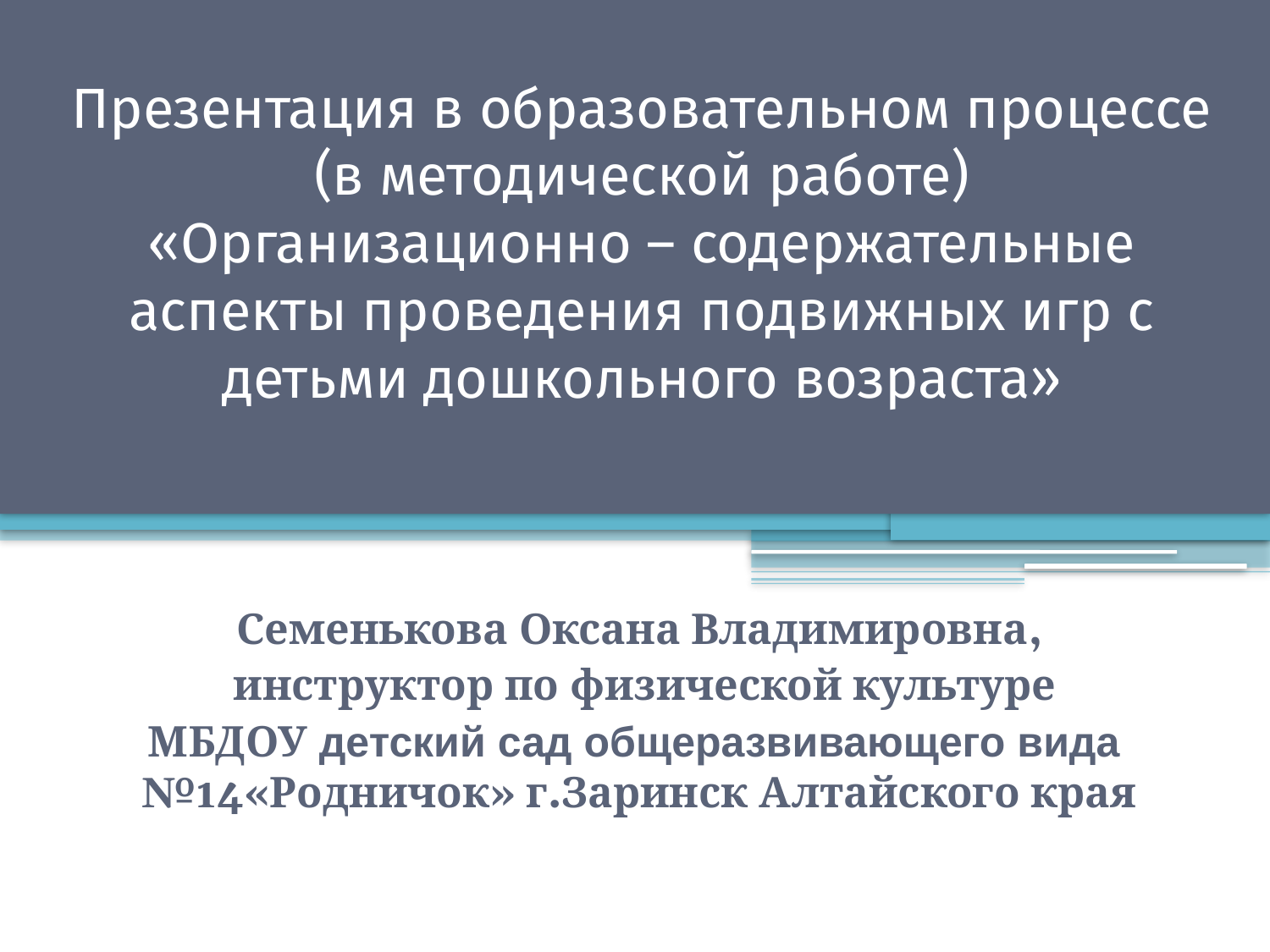

# Презентация в образовательном процессе (в методической работе) «Организационно – содержательные аспекты проведения подвижных игр с детьми дошкольного возраста»
Семенькова Оксана Владимировна,
 инструктор по физической культуре
МБДОУ детский сад общеразвивающего вида  №14«Родничок» г.Заринск Алтайского края